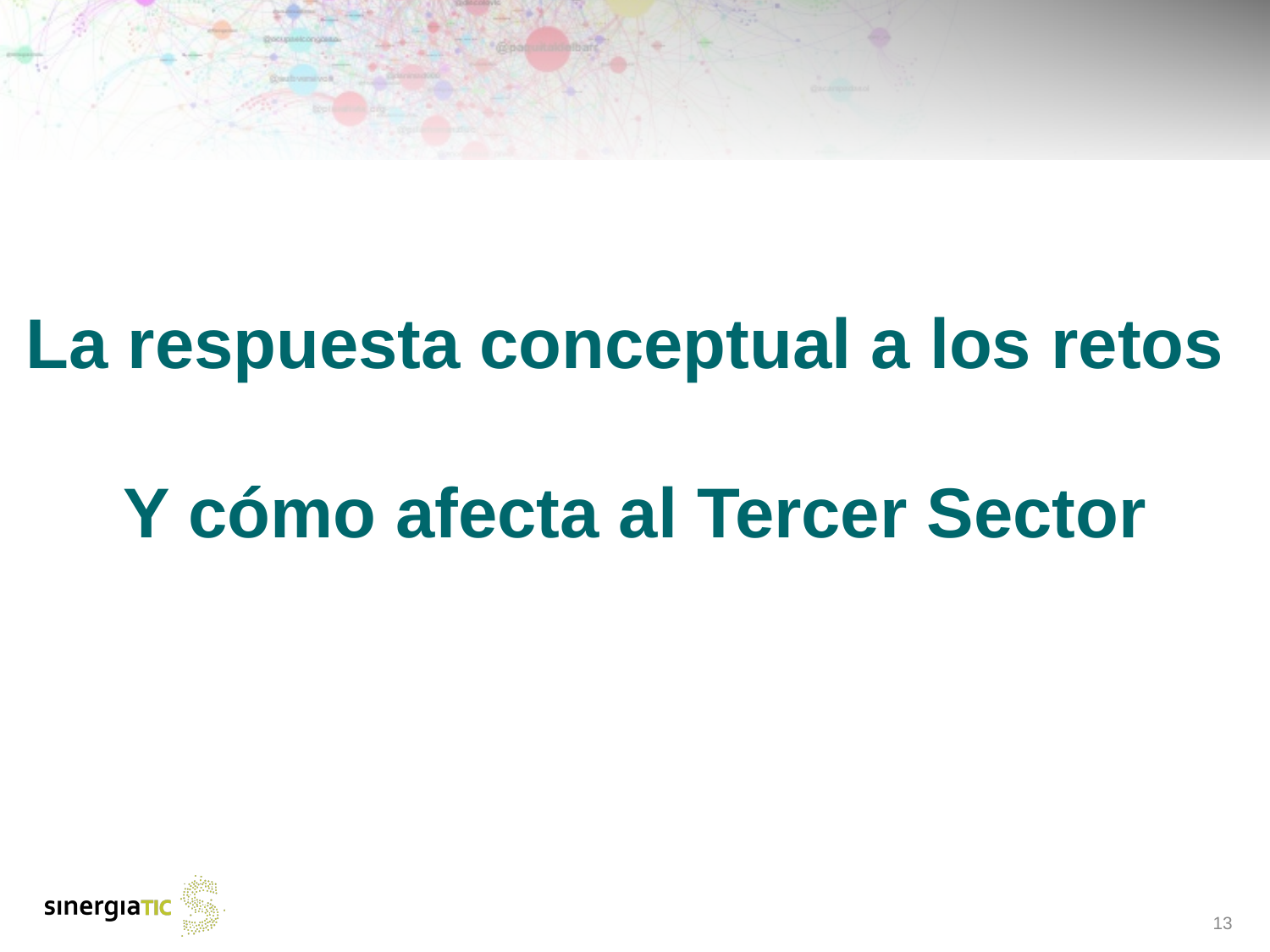

# La respuesta conceptual a los retos Y cómo afecta al Tercer Sector